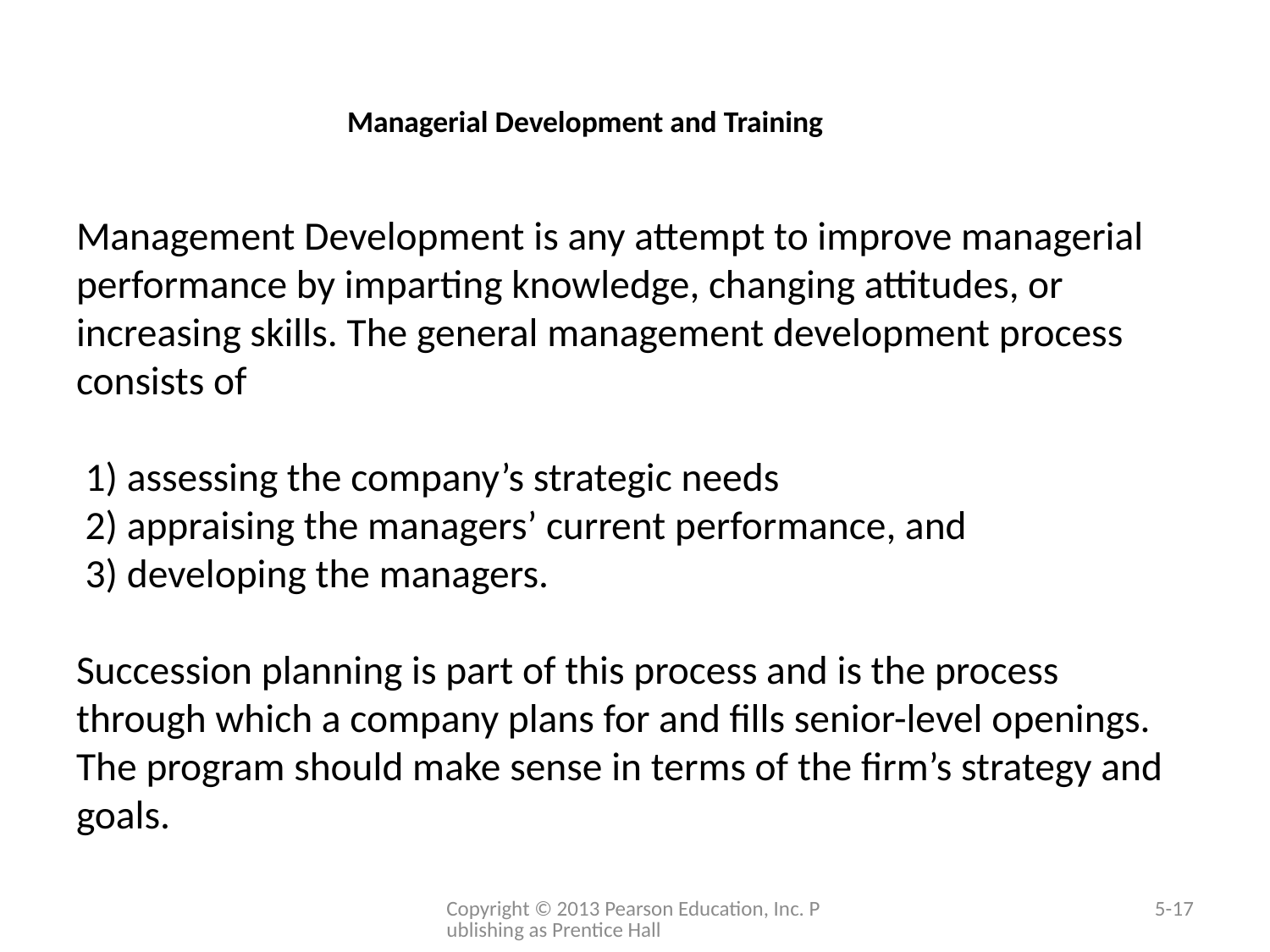

# Managerial Development and Training Management Development is any attempt to improve managerial performance by imparting knowledge, changing attitudes, or increasing skills. The general management development process consists of 1) assessing the company’s strategic needs 2) appraising the managers’ current performance, and 3) developing the managers. Succession planning is part of this process and is the process through which a company plans for and fills senior-level openings. The program should make sense in terms of the firm’s strategy and goals.
Copyright © 2013 Pearson Education, Inc. Publishing as Prentice Hall
5-17